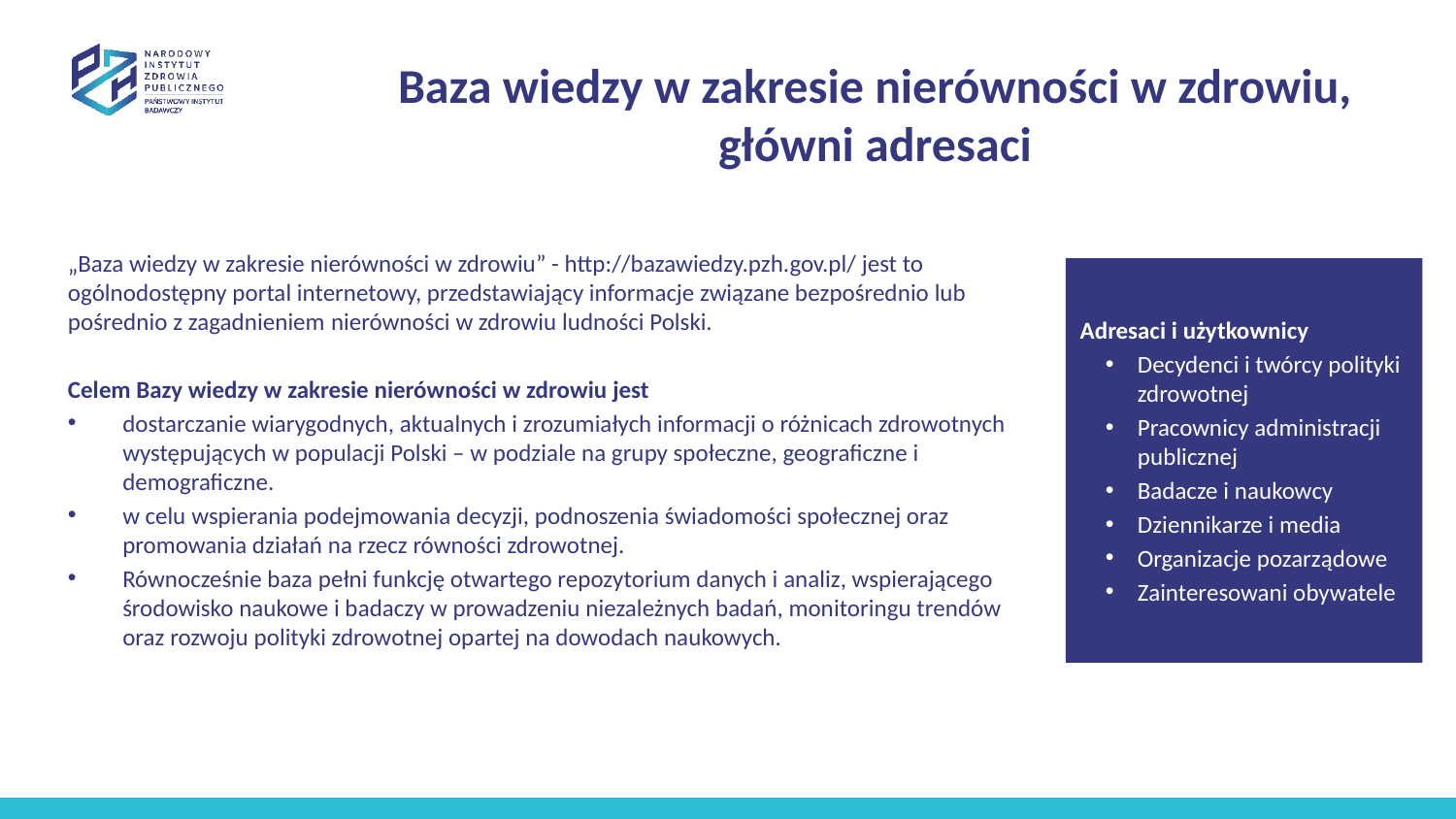

# Baza wiedzy w zakresie nierówności w zdrowiu, główni adresaci
„Baza wiedzy w zakresie nierówności w zdrowiu” - http://bazawiedzy.pzh.gov.pl/ jest to ogólnodostępny portal internetowy, przedstawiający informacje związane bezpośrednio lub pośrednio z zagadnieniem nierówności w zdrowiu ludności Polski.

Celem Bazy wiedzy w zakresie nierówności w zdrowiu jest
dostarczanie wiarygodnych, aktualnych i zrozumiałych informacji o różnicach zdrowotnych występujących w populacji Polski – w podziale na grupy społeczne, geograficzne i demograficzne.
w celu wspierania podejmowania decyzji, podnoszenia świadomości społecznej oraz promowania działań na rzecz równości zdrowotnej.
Równocześnie baza pełni funkcję otwartego repozytorium danych i analiz, wspierającego środowisko naukowe i badaczy w prowadzeniu niezależnych badań, monitoringu trendów oraz rozwoju polityki zdrowotnej opartej na dowodach naukowych.
Adresaci i użytkownicy
Decydenci i twórcy polityki zdrowotnej
Pracownicy administracji publicznej
Badacze i naukowcy
Dziennikarze i media
Organizacje pozarządowe
Zainteresowani obywatele